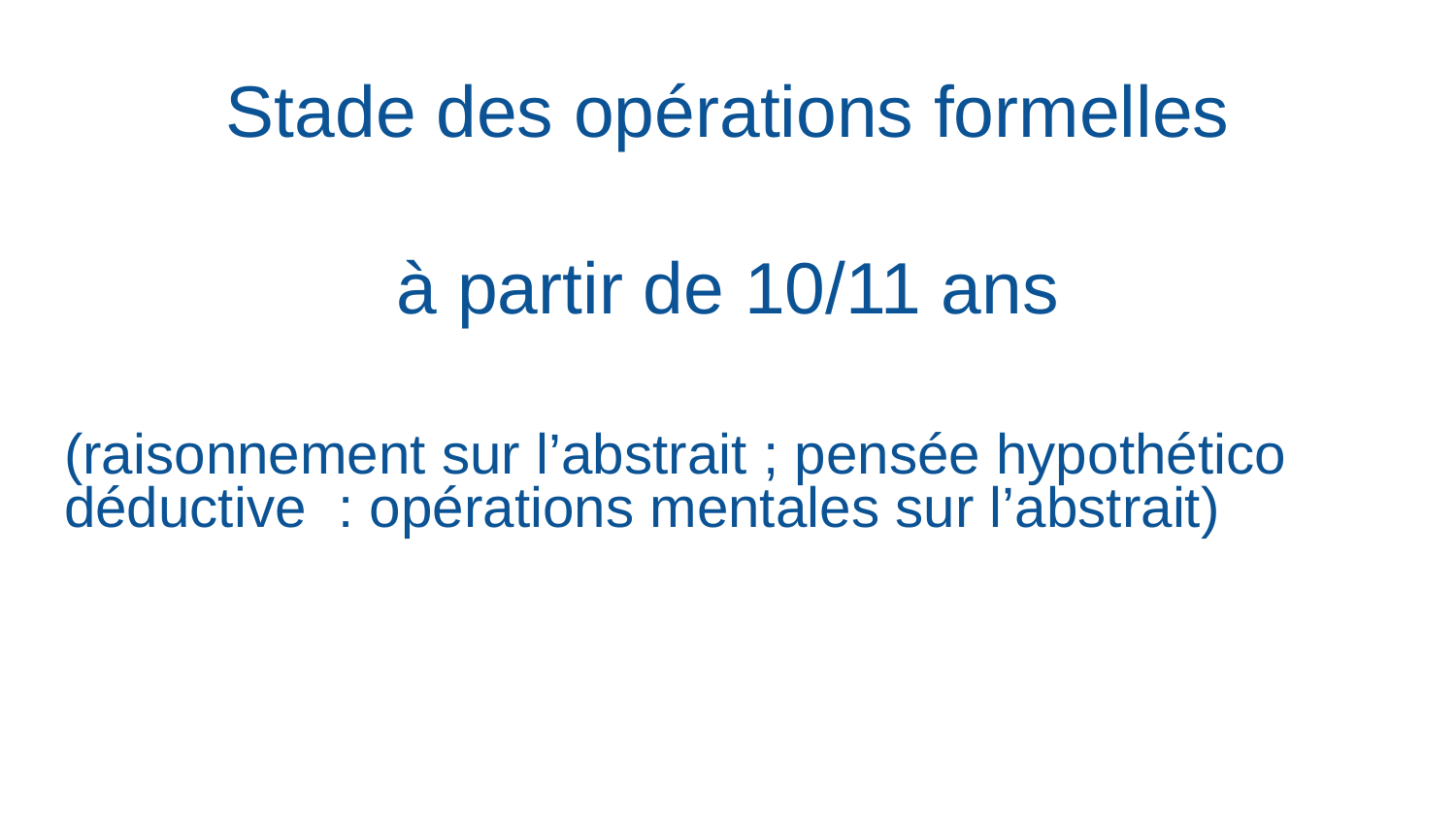

Stade des opérations formelles

 à partir de 10/11 ans

(raisonnement sur l’abstrait ; pensée hypothético  déductive  : opérations mentales sur l’abstrait)